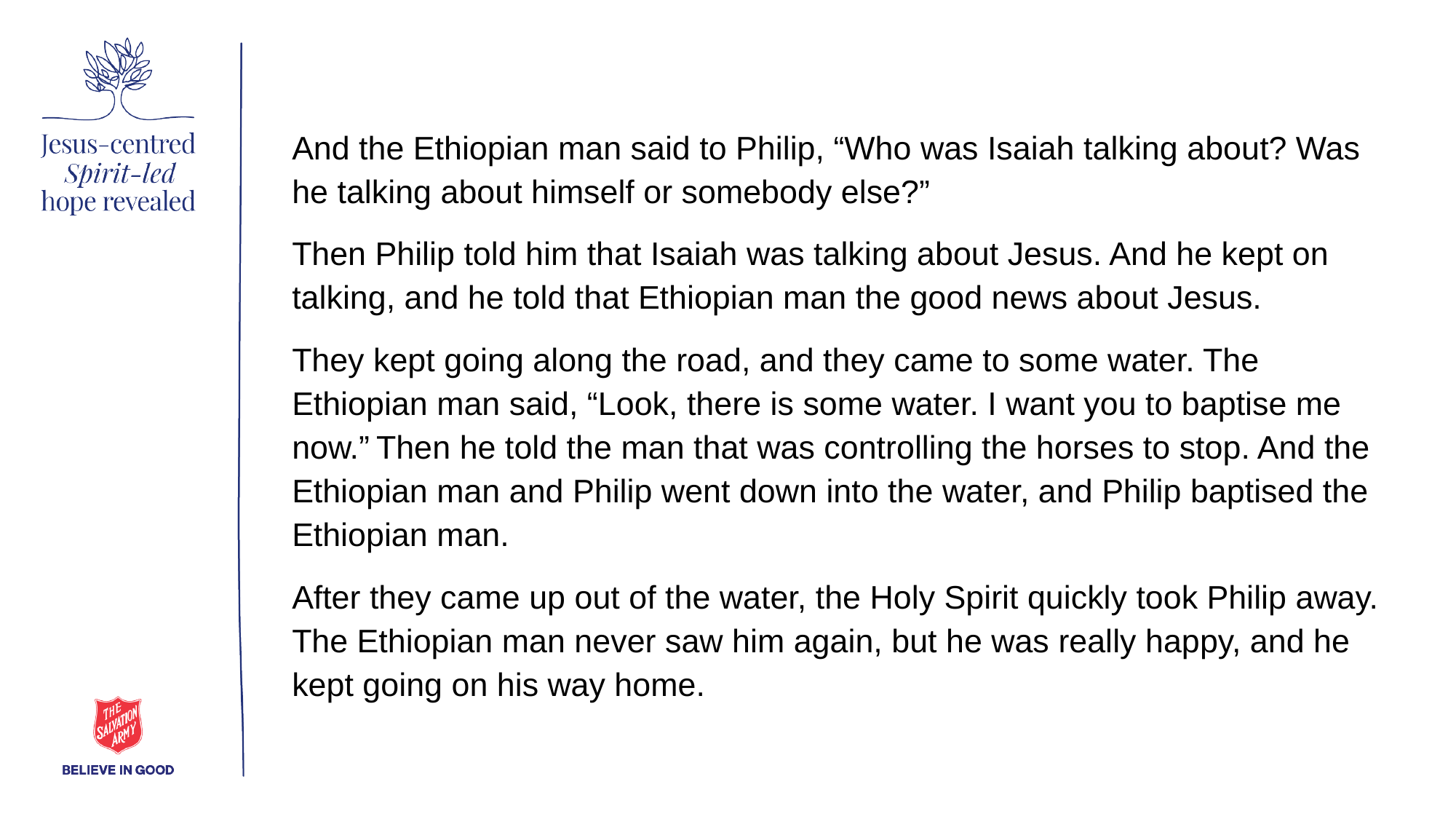

And the Ethiopian man said to Philip, “Who was Isaiah talking about? Was he talking about himself or somebody else?”
Then Philip told him that Isaiah was talking about Jesus. And he kept on talking, and he told that Ethiopian man the good news about Jesus.
They kept going along the road, and they came to some water. The Ethiopian man said, “Look, there is some water. I want you to baptise me now.” Then he told the man that was controlling the horses to stop. And the Ethiopian man and Philip went down into the water, and Philip baptised the Ethiopian man.
After they came up out of the water, the Holy Spirit quickly took Philip away. The Ethiopian man never saw him again, but he was really happy, and he kept going on his way home.